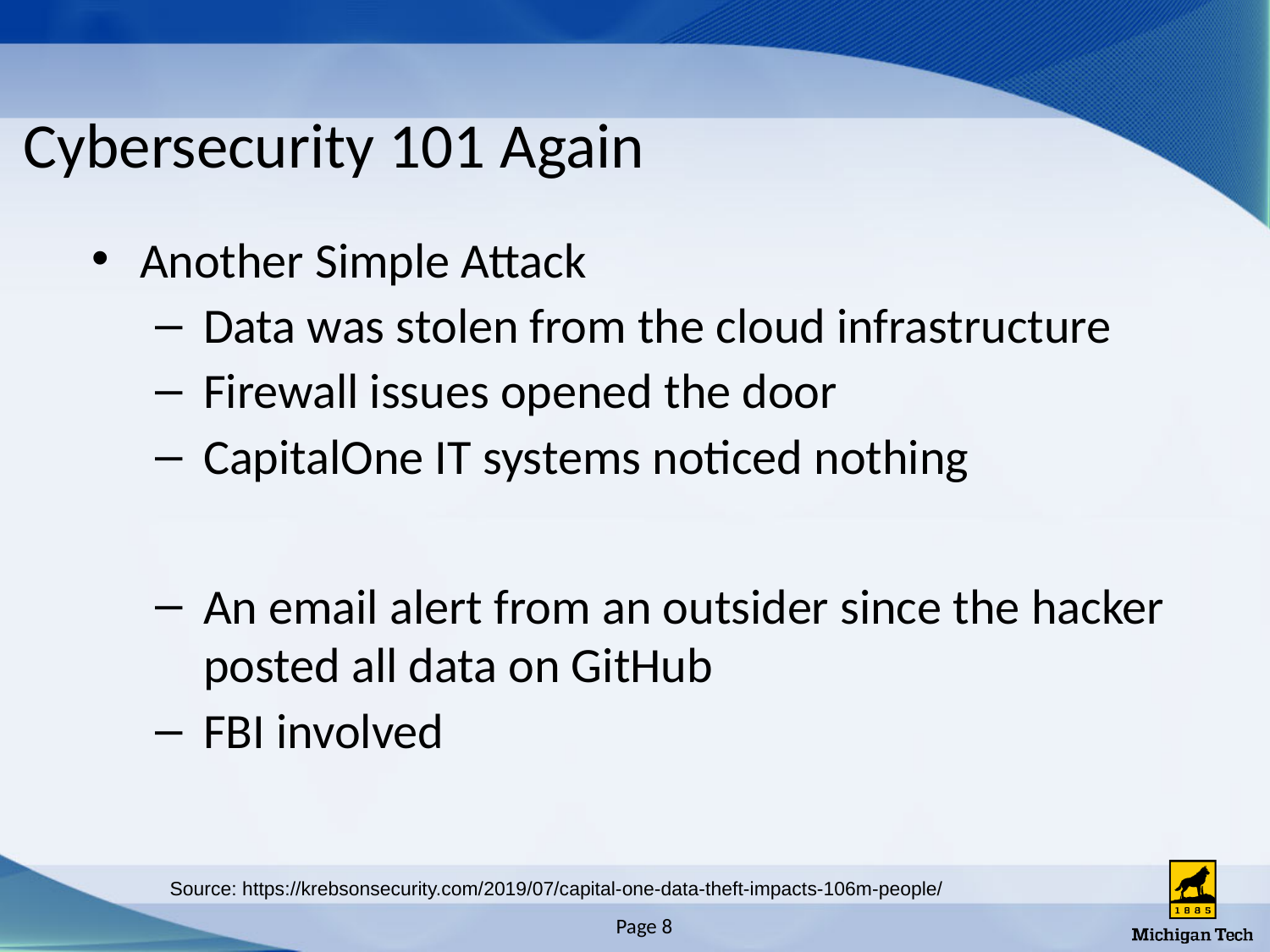

# Cybersecurity 101 Again
Another Simple Attack
Data was stolen from the cloud infrastructure
Firewall issues opened the door
CapitalOne IT systems noticed nothing

An email alert from an outsider since the hacker posted all data on GitHub
FBI involved

Source: https://krebsonsecurity.com/2019/07/capital-one-data-theft-impacts-106m-people/